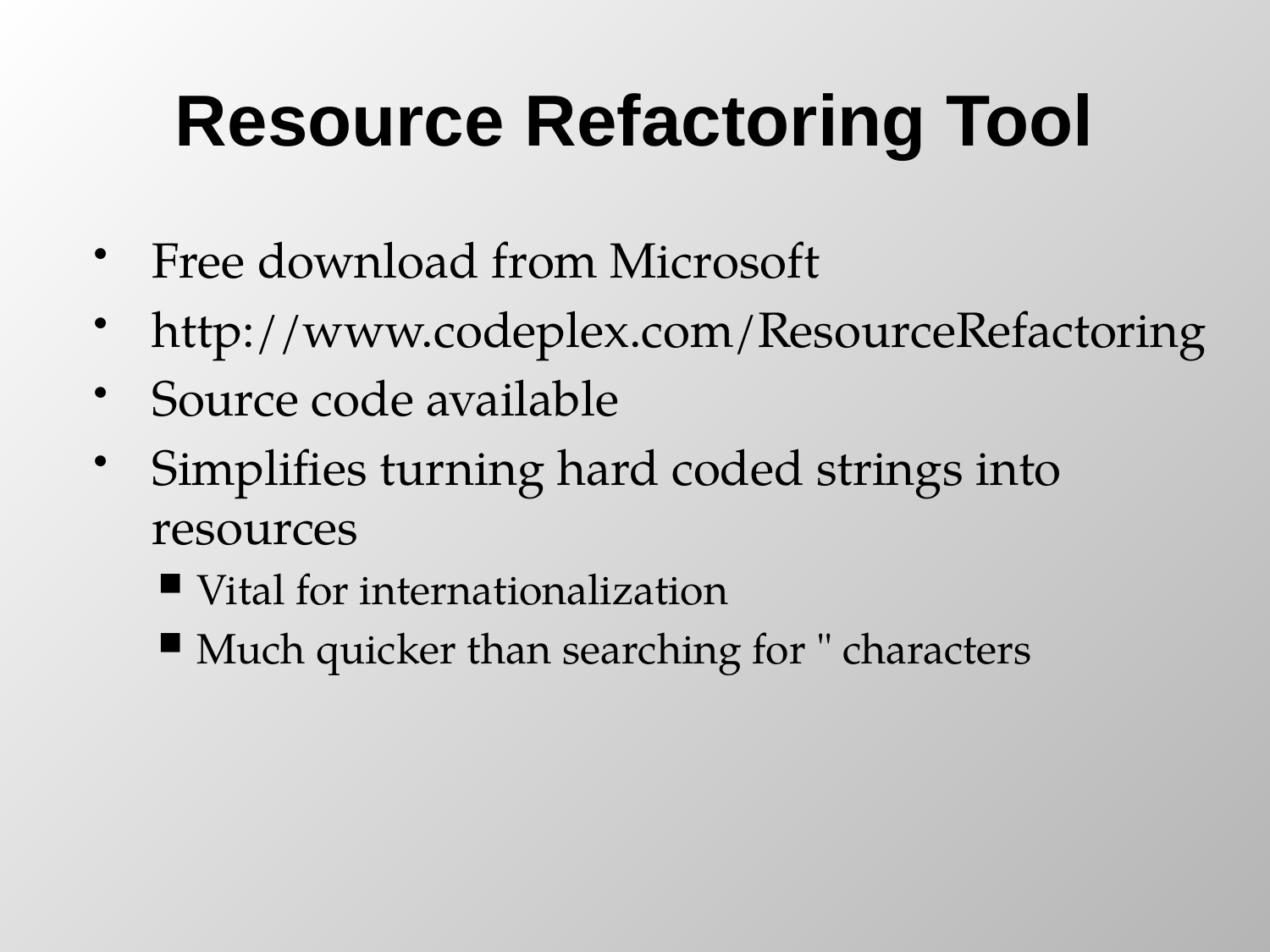

# Resource Refactoring Tool
Free download from Microsoft
http://www.codeplex.com/ResourceRefactoring
Source code available
Simplifies turning hard coded strings into resources
Vital for internationalization
Much quicker than searching for " characters